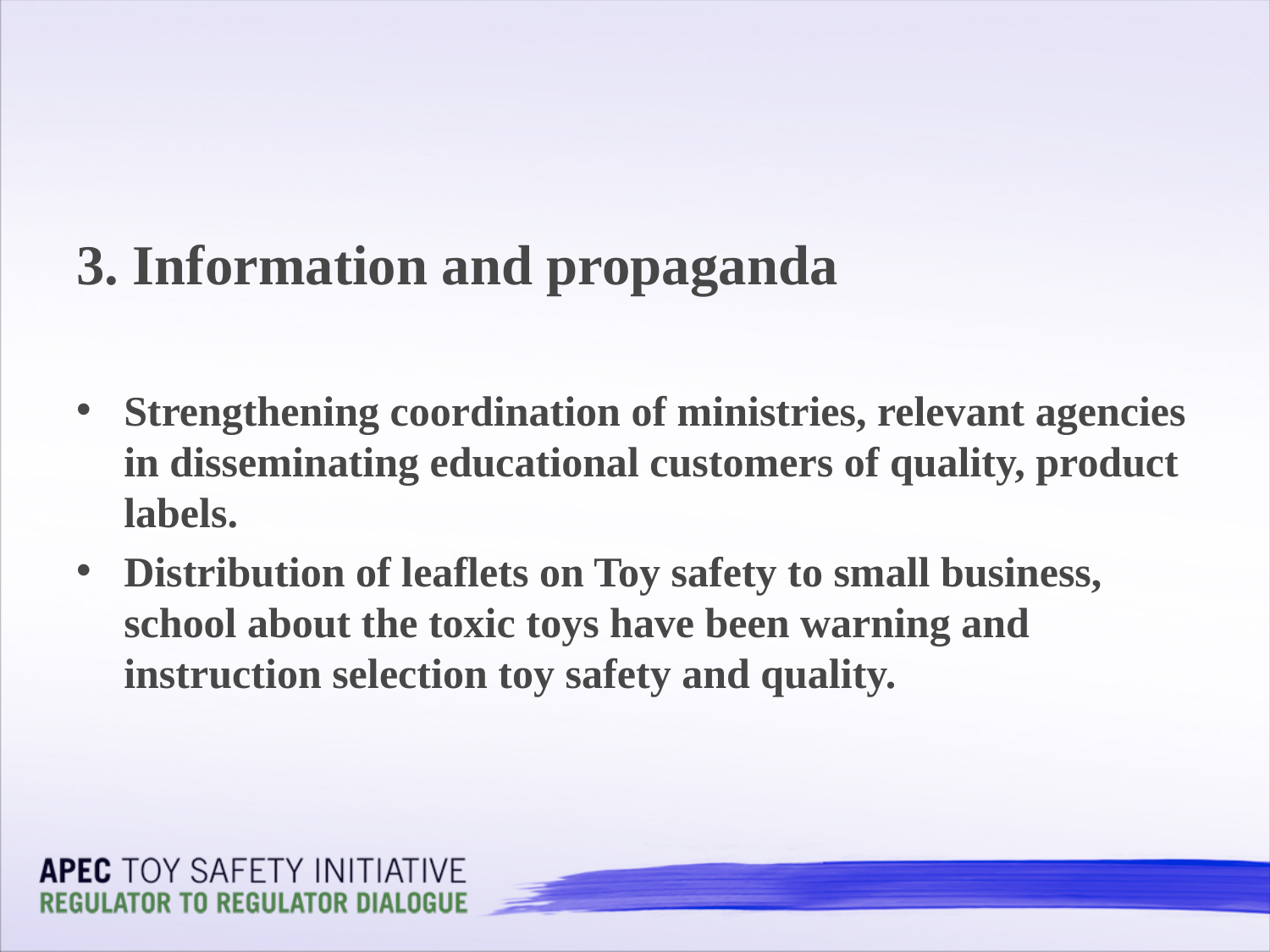

3. Information and propaganda

Strengthening coordination of ministries, relevant agencies in disseminating educational customers of quality, product labels.
Distribution of leaflets on Toy safety to small business, school about the toxic toys have been warning and instruction selection toy safety and quality.